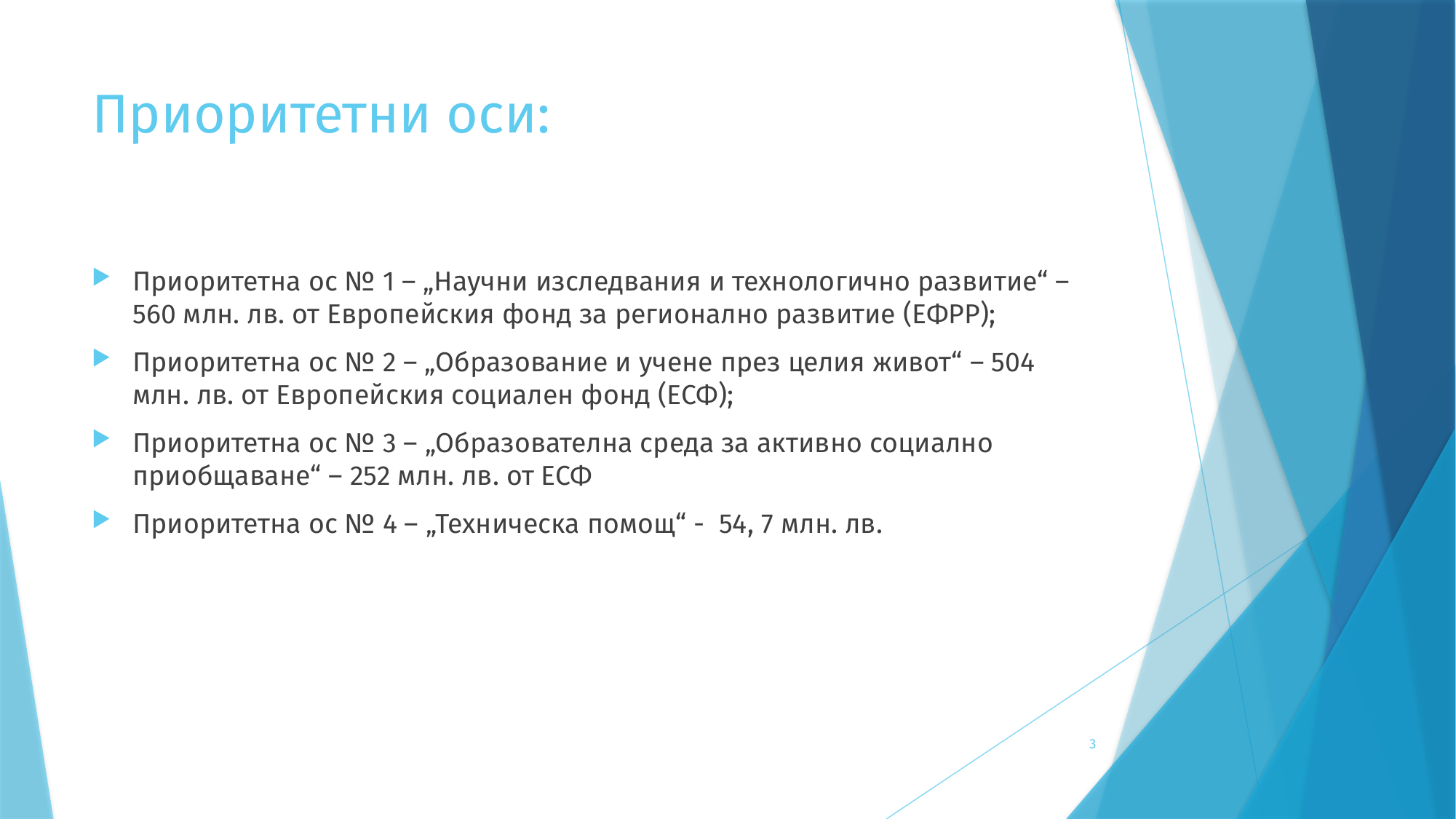

# Приоритетни оси:
Приоритетна ос № 1 – „Научни изследвания и технологично развитие“ – 560 млн. лв. от Европейския фонд за регионално развитие (ЕФРР);
Приоритетна ос № 2 – „Образование и учене през целия живот“ – 504 млн. лв. от Европейския социален фонд (ЕСФ);
Приоритетна ос № 3 – „Образователна среда за активно социално приобщаване“ – 252 млн. лв. от ЕСФ
Приоритетна ос № 4 – „Техническа помощ“ -  54, 7 млн. лв.

3